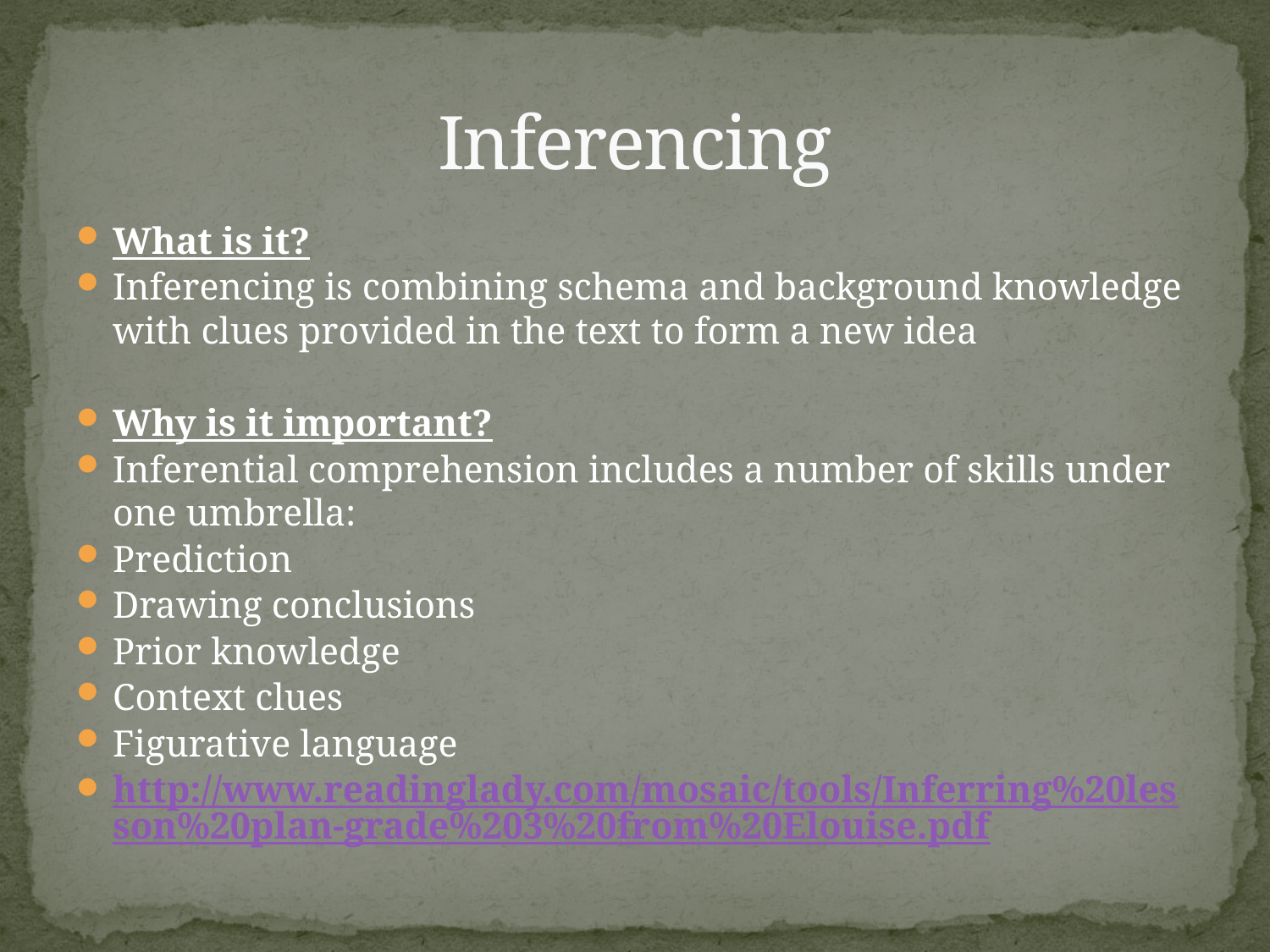

# Inferencing
What is it?
Inferencing is combining schema and background knowledge with clues provided in the text to form a new idea

Why is it important?
Inferential comprehension includes a number of skills under one umbrella:
Prediction
Drawing conclusions
Prior knowledge
Context clues
Figurative language
http://www.readinglady.com/mosaic/tools/Inferring%20lesson%20plan-grade%203%20from%20Elouise.pdf